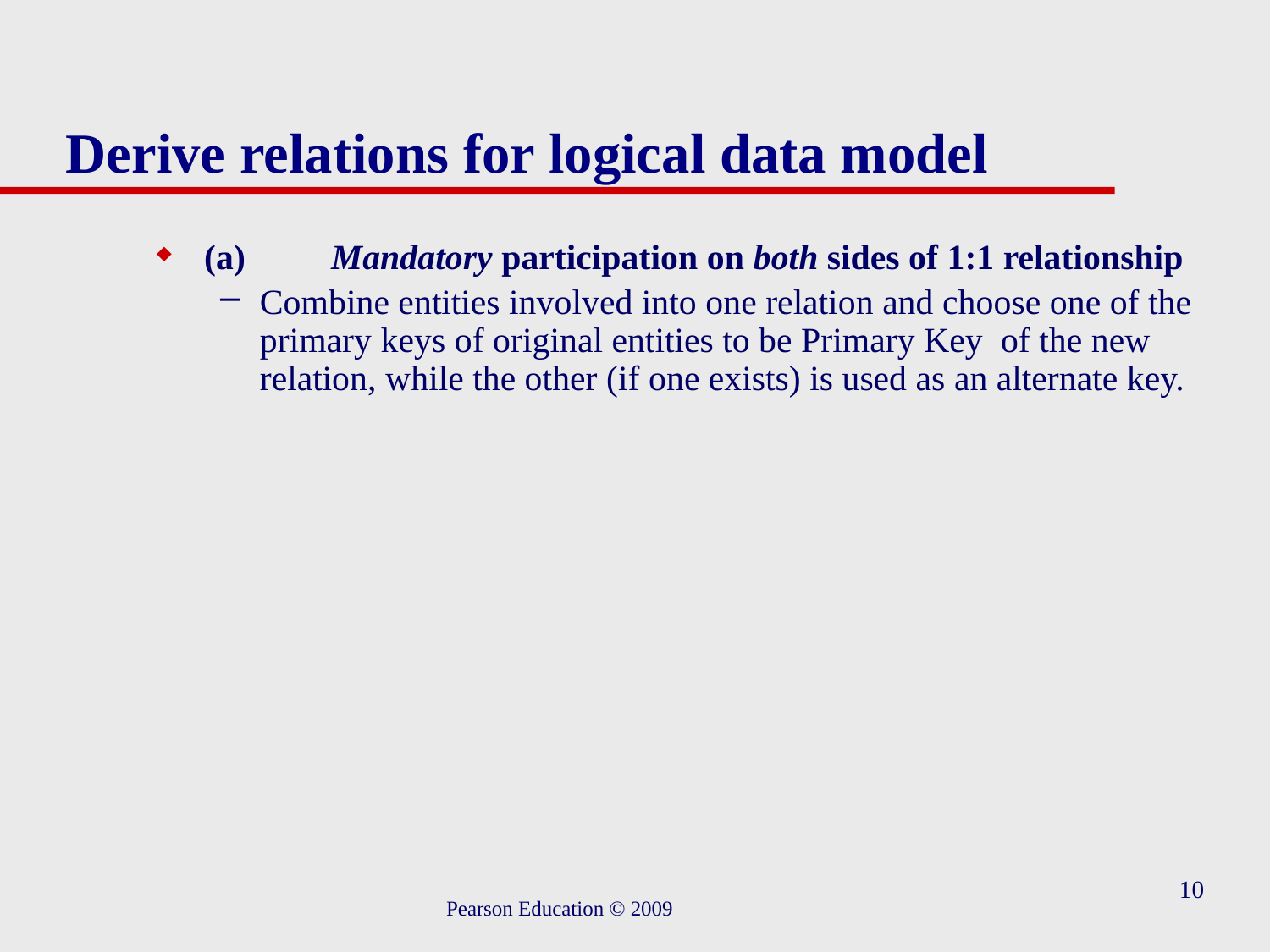

# Derive relations for logical data model
(a)	Mandatory participation on both sides of 1:1 relationship
Combine entities involved into one relation and choose one of the primary keys of original entities to be Primary Key  of the new relation, while the other (if one exists) is used as an alternate key.

10
Pearson Education © 2009